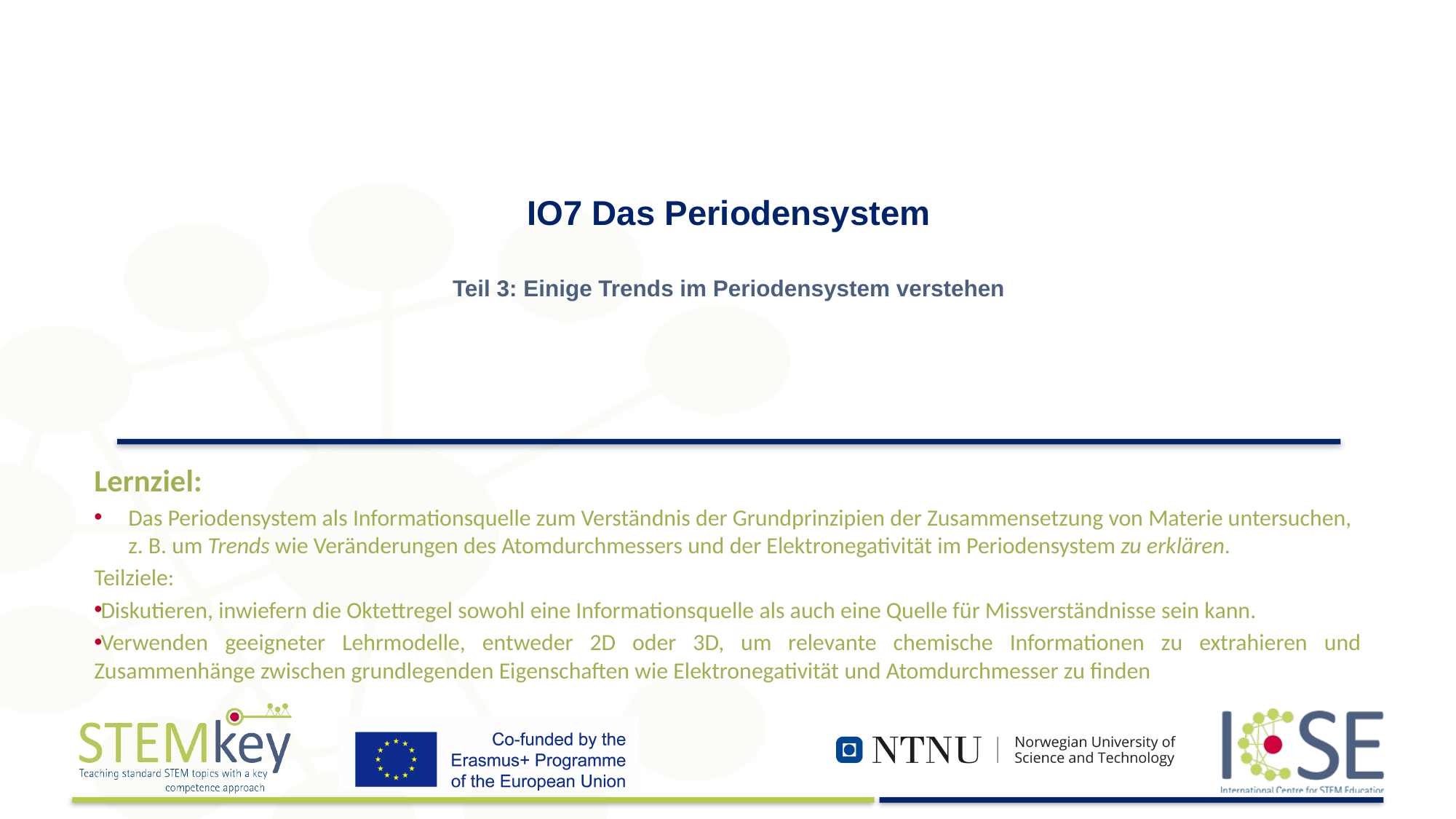

# IO7 Das Periodensystem Teil 3: Einige Trends im Periodensystem verstehen

Lernziel:
Das Periodensystem als Informationsquelle zum Verständnis der Grundprinzipien der Zusammensetzung von Materie untersuchen, z. B. um Trends wie Veränderungen des Atomdurchmessers und der Elektronegativität im Periodensystem zu erklären.
Teilziele:
Diskutieren, inwiefern die Oktettregel sowohl eine Informationsquelle als auch eine Quelle für Missverständnisse sein kann.
Verwenden geeigneter Lehrmodelle, entweder 2D oder 3D, um relevante chemische Informationen zu extrahieren und Zusammenhänge zwischen grundlegenden Eigenschaften wie Elektronegativität und Atomdurchmesser zu finden